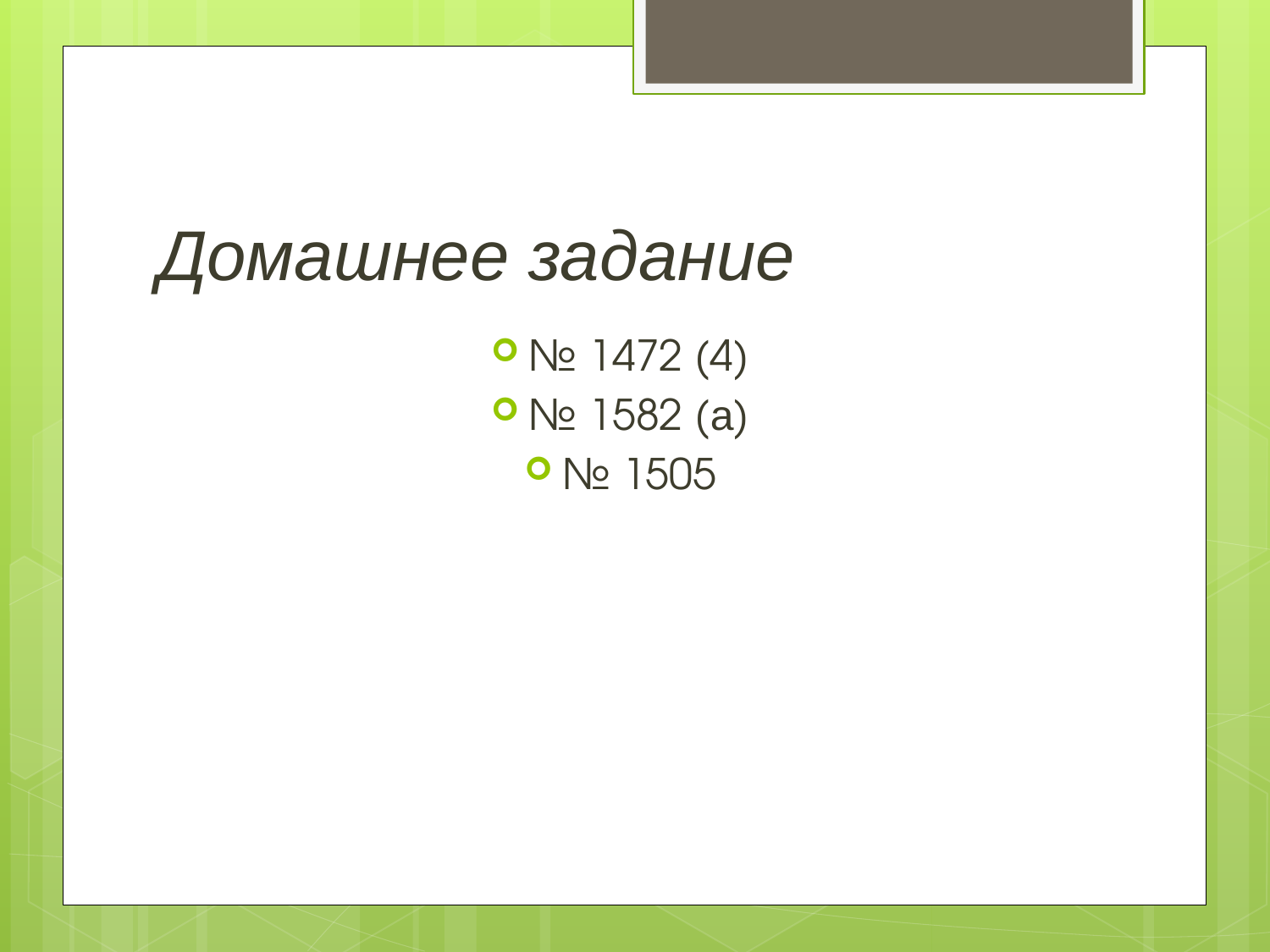

# Домашнее задание
№ 1472 (4)
№ 1582 (а)
№ 1505